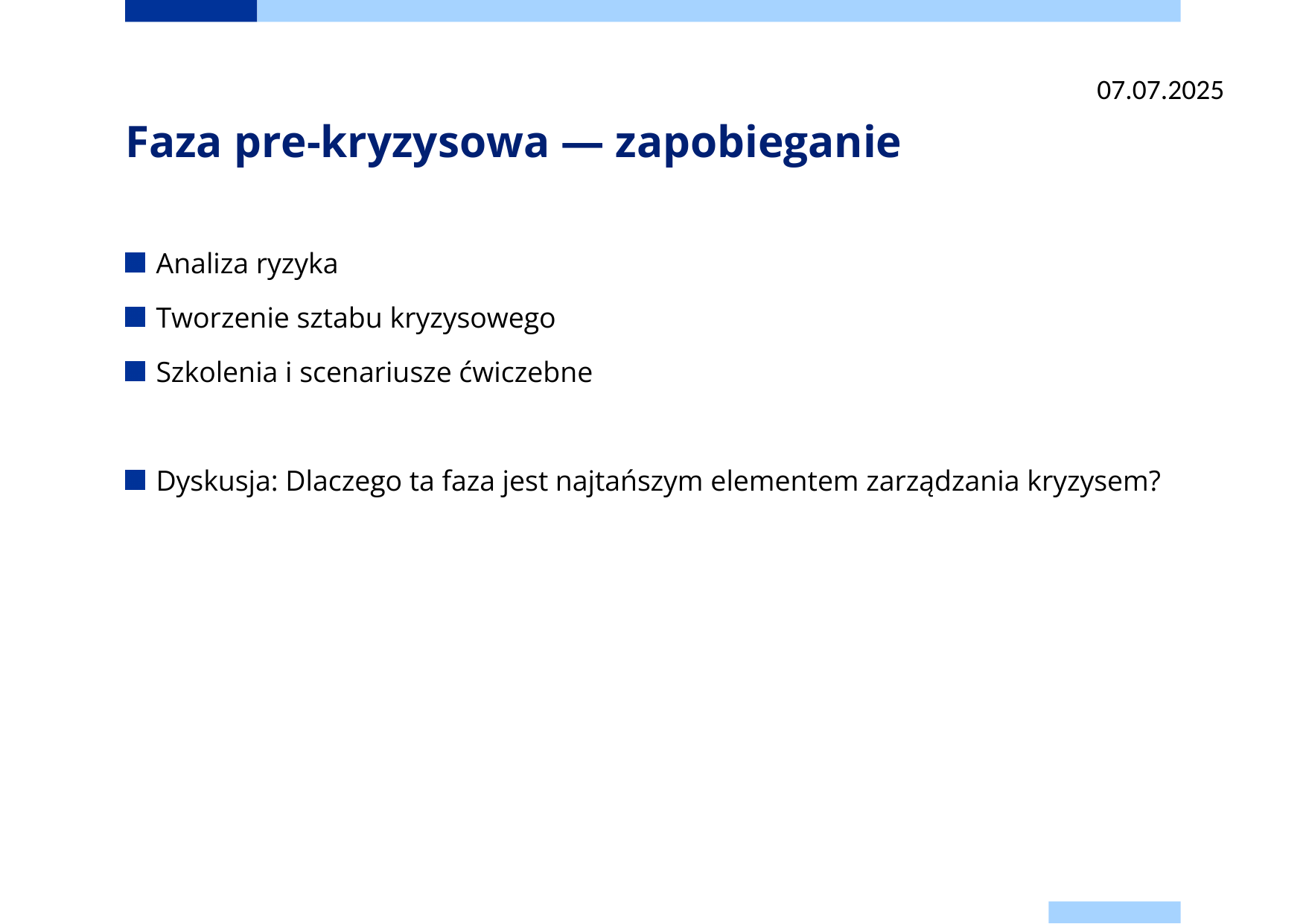

07.07.2025
# Faza pre-kryzysowa — zapobieganie
Analiza ryzyka
Tworzenie sztabu kryzysowego
Szkolenia i scenariusze ćwiczebne

Dyskusja: Dlaczego ta faza jest najtańszym elementem zarządzania kryzysem?